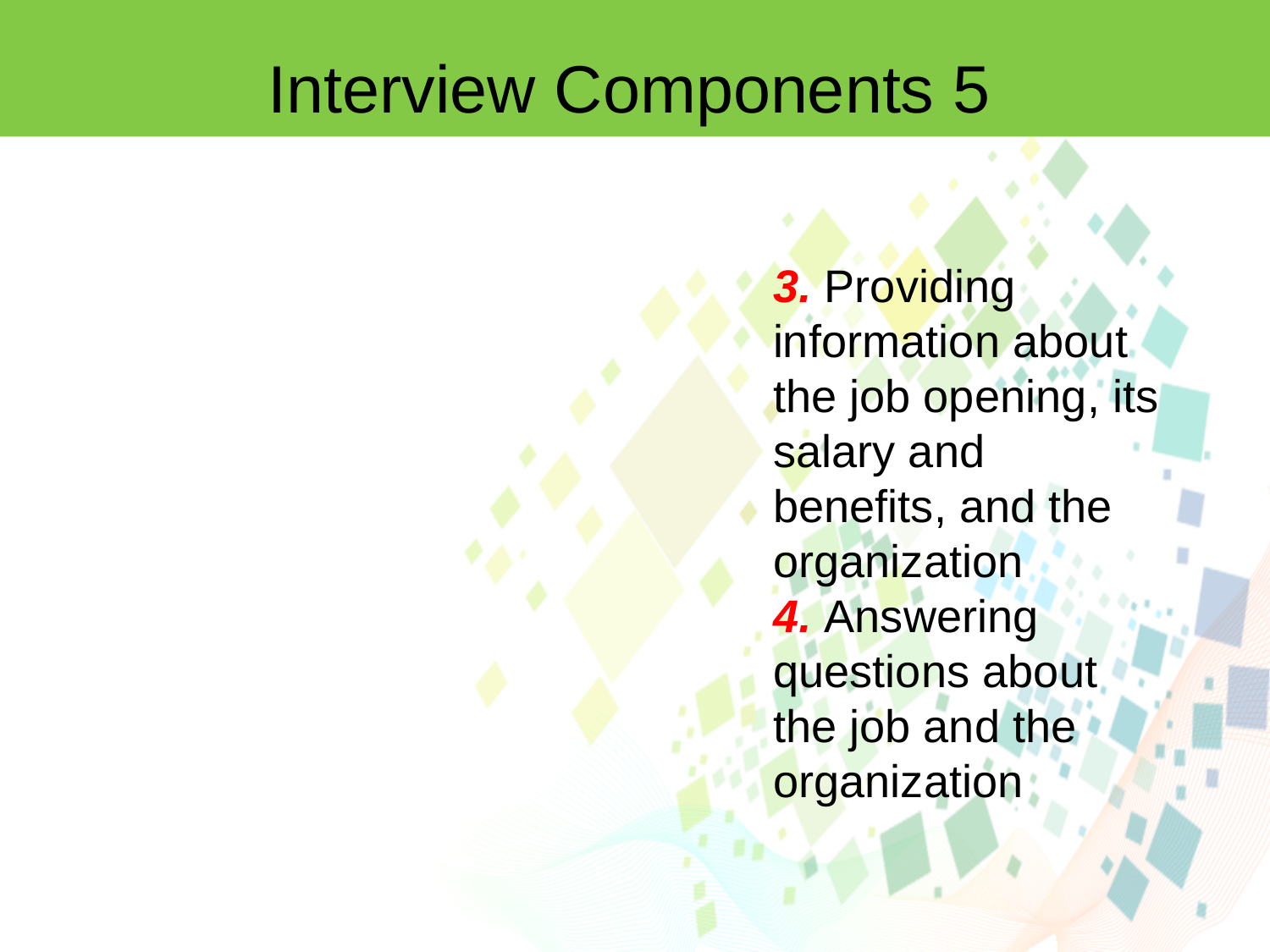

Interview Components 5
3. Providing information about the job opening, its salary and benefits, and the organization
4. Answering questions about the job and the organization